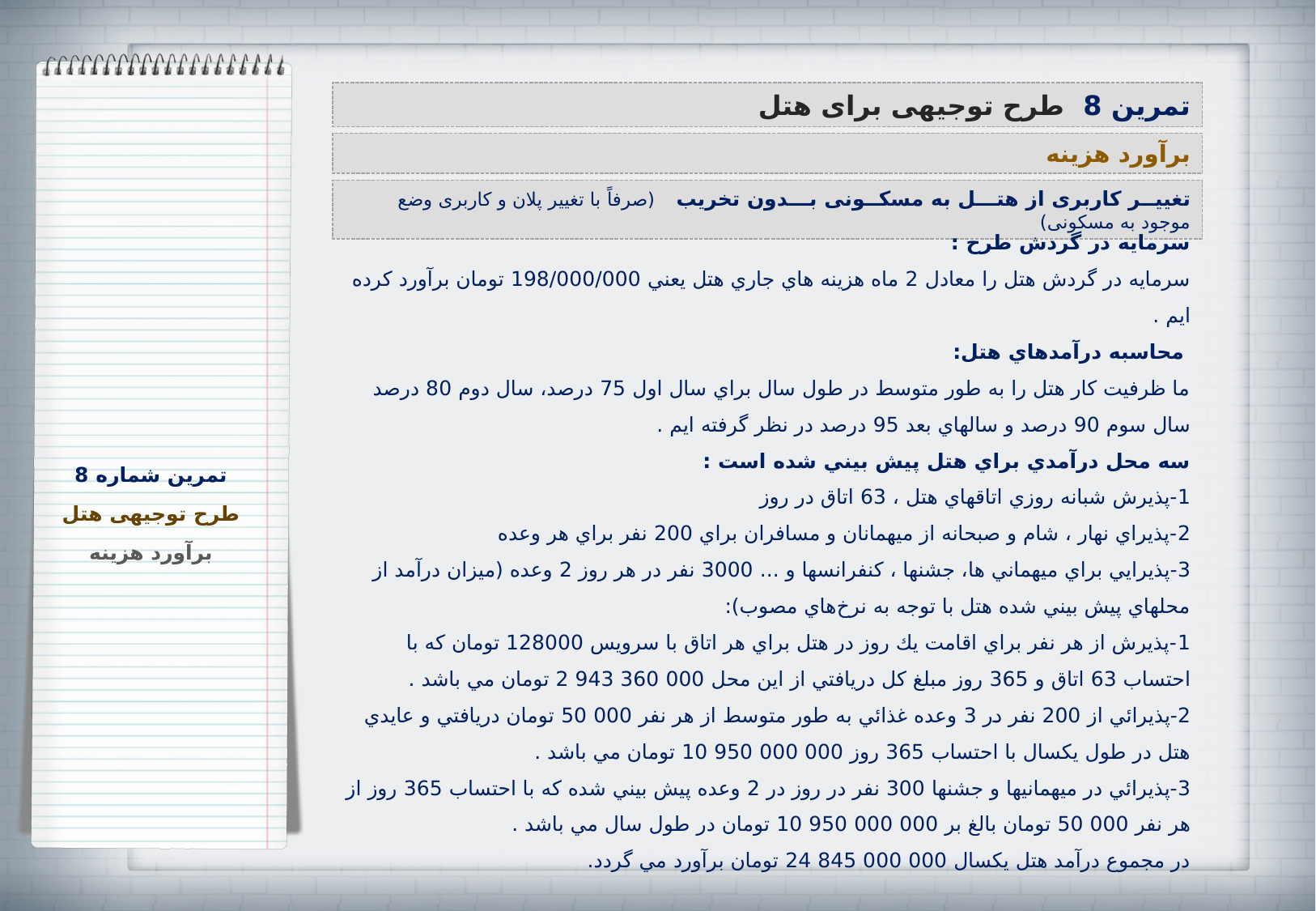

تمرین 8  طرح توجیهی برای هتل
برآورد هزینه
تغییــر کاربری از هتـــل به مسکــونی بـــدون تخریب   (صرفاً با تغییر پلان و کاربری وضع موجود به مسکونی)
سرمايه در گردش طرح :
سرمايه در گردش هتل را معادل 2 ماه هزينه هاي جاري هتل يعني 198/000/000 تومان برآورد كرده ايم .
 محاسبه درآمدهاي هتل:
ما ظرفيت كار هتل را به طور متوسط در طول سال براي سال اول 75 درصد، سال دوم 80 درصد سال سوم 90 درصد و سالهاي بعد 95 درصد در نظر گرفته ايم .
سه محل درآمدي براي هتل پيش بيني شده است :
1-پذيرش شبانه روزي اتاقهاي هتل ، 63 اتاق در روز
2-پذيراي نهار ، شام و صبحانه از ميهمانان و مسافران براي 200 نفر براي هر وعده
3-پذيرايي براي ميهماني ها‌، جشنها ، كنفرانسها و ... 3000 نفر در هر روز 2 وعده (ميزان درآمد از محلهاي پيش بيني شده هتل با توجه به نرخ‌هاي مصوب):
1-پذيرش از هر نفر براي اقامت يك روز در هتل براي هر اتاق با سرويس 128000 تومان كه با احتساب 63 اتاق و 365 روز مبلغ كل دريافتي از اين محل 000 360 943 2 تومان مي باشد .
2-پذيرائي از 200 نفر در 3 وعده غذائي به طور متوسط از هر نفر 000 50 تومان دريافتي و عايدي هتل در طول يكسال با احتساب 365 روز 000 000 950 10 تومان مي باشد .
3-پذيرائي در ميهمانيها و جشنها 300 نفر در روز در 2 وعده پيش بيني شده كه با احتساب 365 روز از هر نفر 000 50 تومان بالغ بر 000 000 950 10 تومان در طول سال مي باشد .
در مجموع درآمد هتل يكسال 000 000 845 24 تومان برآورد مي گردد.
تمرین شماره 8
طرح توجیهی هتل
برآورد هزینه